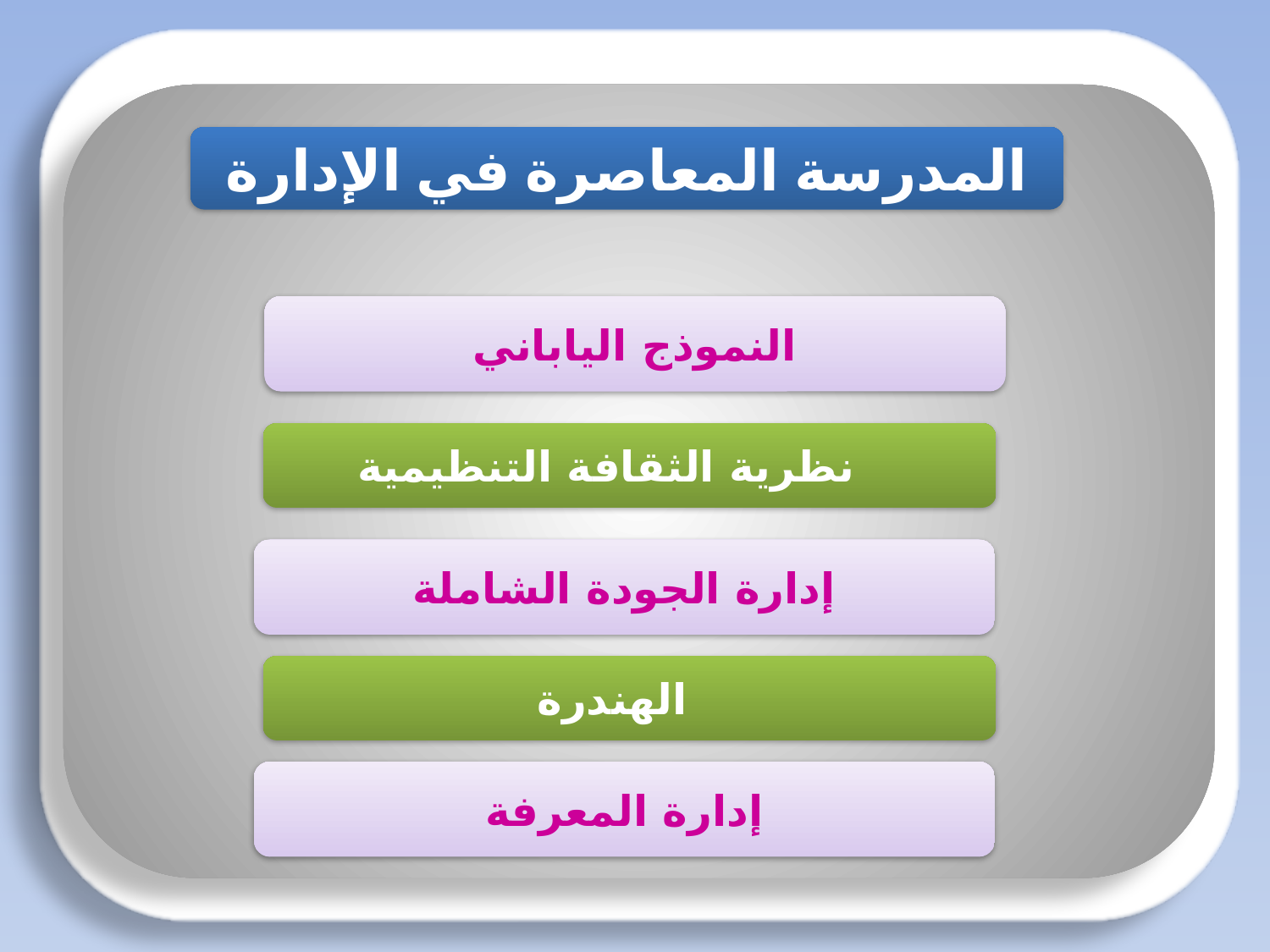

المدرسة المعاصرة في الإدارة
#
النموذج الياباني

نظرية الثقافة التنظيمية

إدارة الجودة الشاملة

الهندرة
إدارة المعرفة